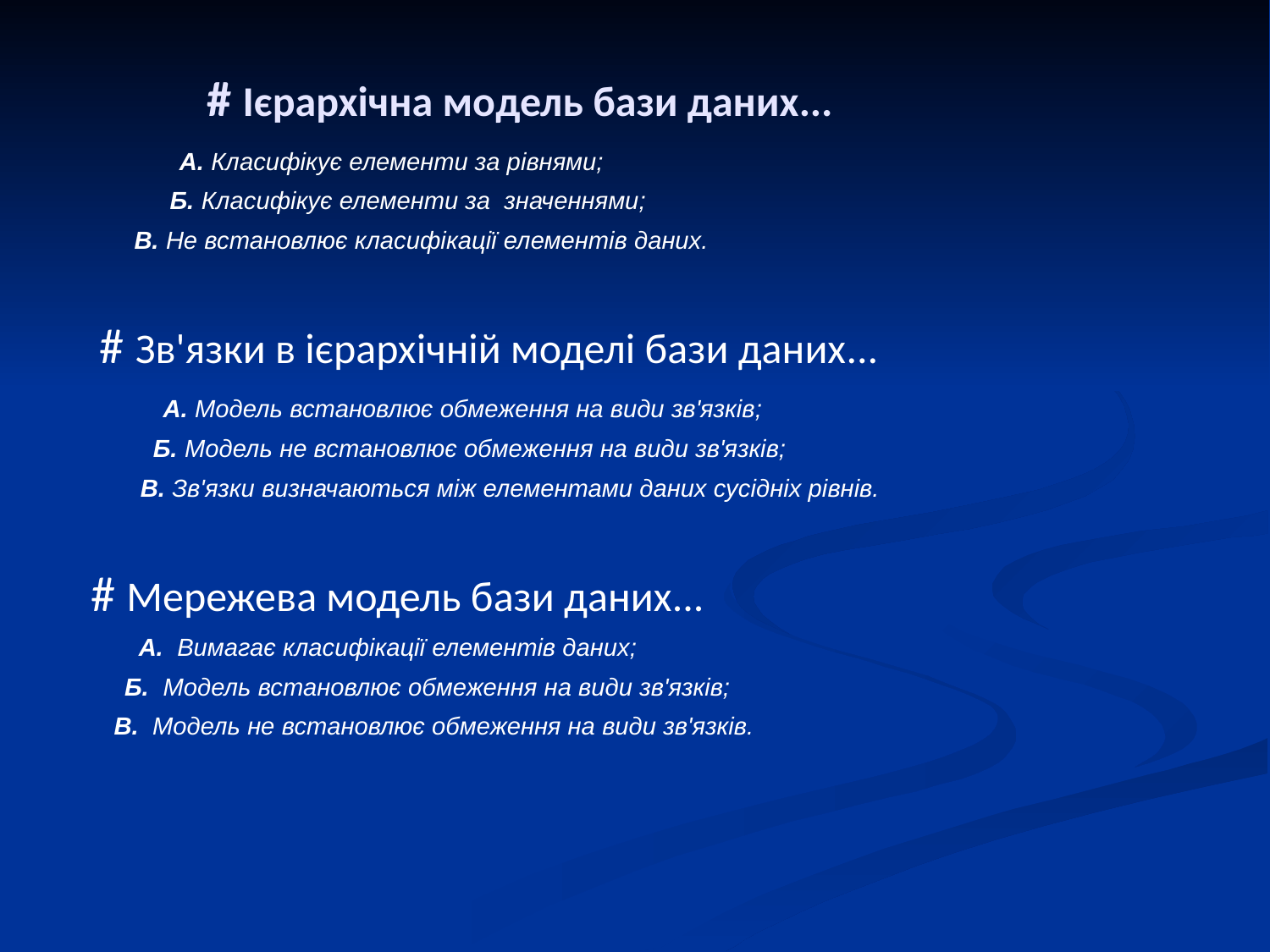

# Ієрархічна модель бази даних...
 А. Класифікує елементи за рівнями;
 Б. Класифікує елементи за  значеннями;
В. Не встановлює класифікації елементів даних.
# Зв'язки в ієрархічній моделі бази даних...
А. Модель встановлює обмеження на види зв'язків;
Б. Модель не встановлює обмеження на види зв'язків;
В. Зв'язки визначаються між елементами даних сусідніх рівнів.
# Мережева модель бази даних...
А.  Вимагає класифікації елементів даних;
Б.  Модель встановлює обмеження на види зв'язків;
   В.  Модель не встановлює обмеження на види зв'язків.